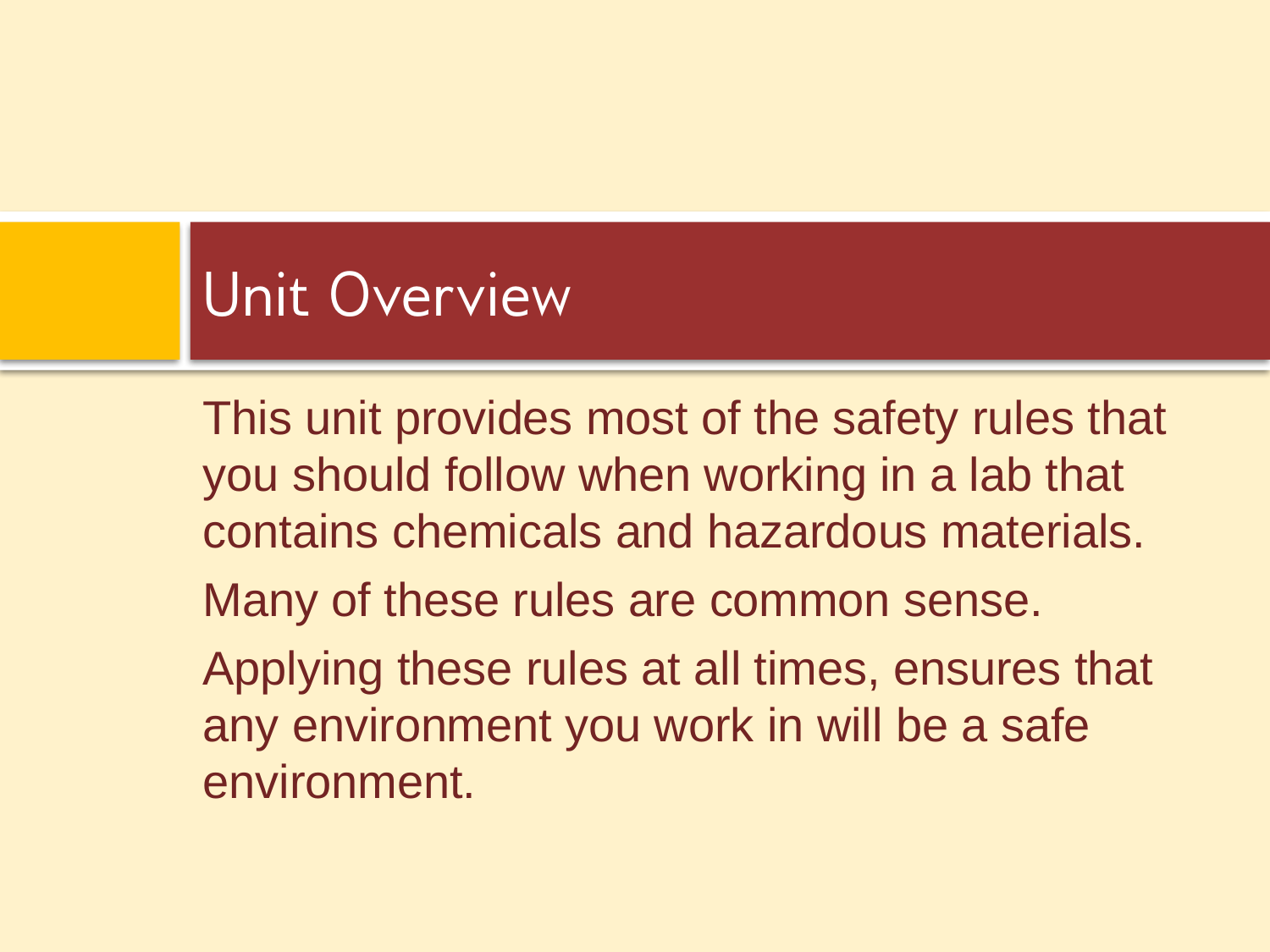

# Unit Overview
This unit provides most of the safety rules that you should follow when working in a lab that contains chemicals and hazardous materials.
Many of these rules are common sense.
Applying these rules at all times, ensures that any environment you work in will be a safe environment.